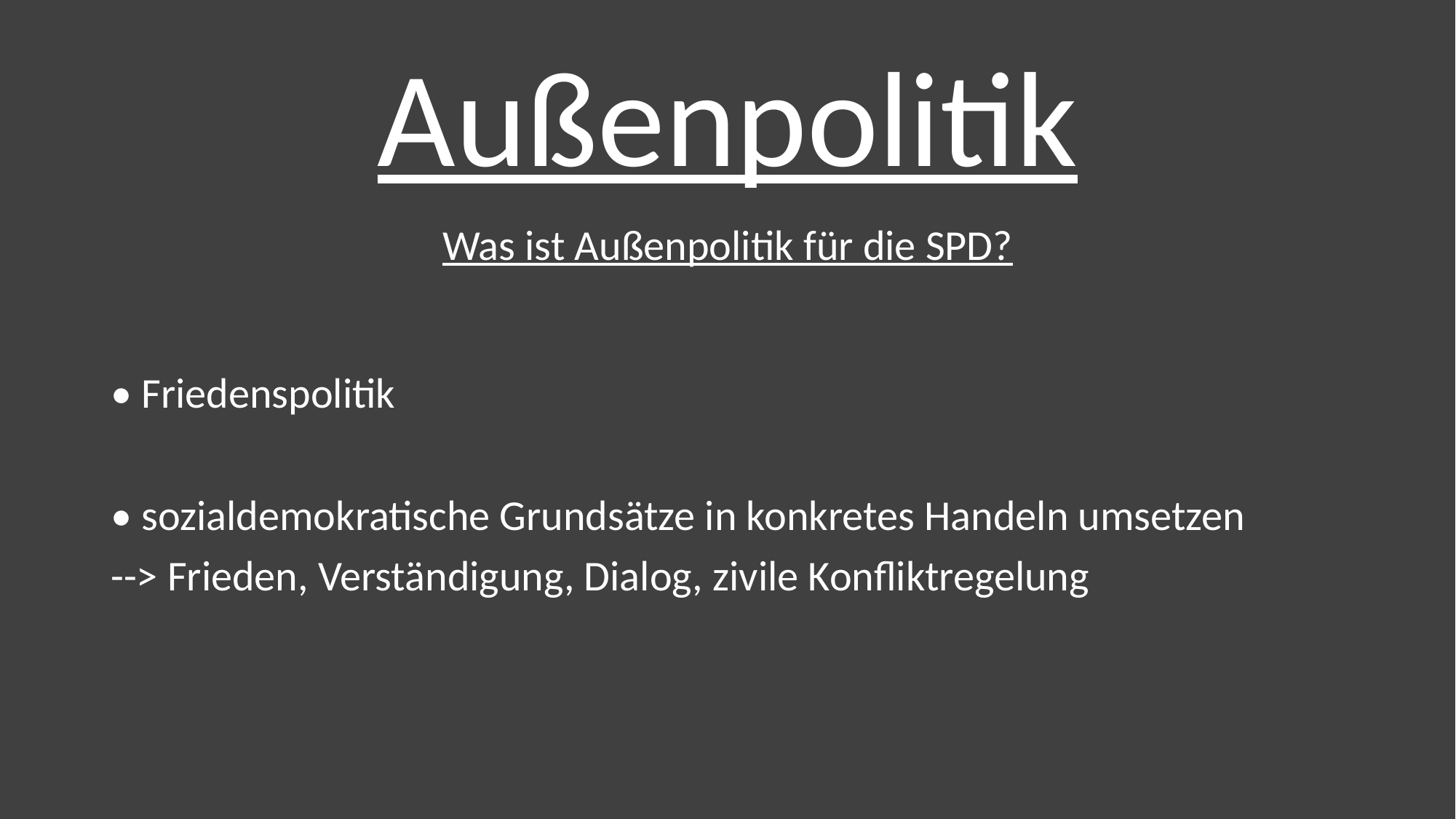

# Außenpolitik
Was ist Außenpolitik für die SPD?

• Friedenspolitik

• sozialdemokratische Grundsätze in konkretes Handeln umsetzen
--> Frieden, Verständigung, Dialog, zivile Konfliktregelung